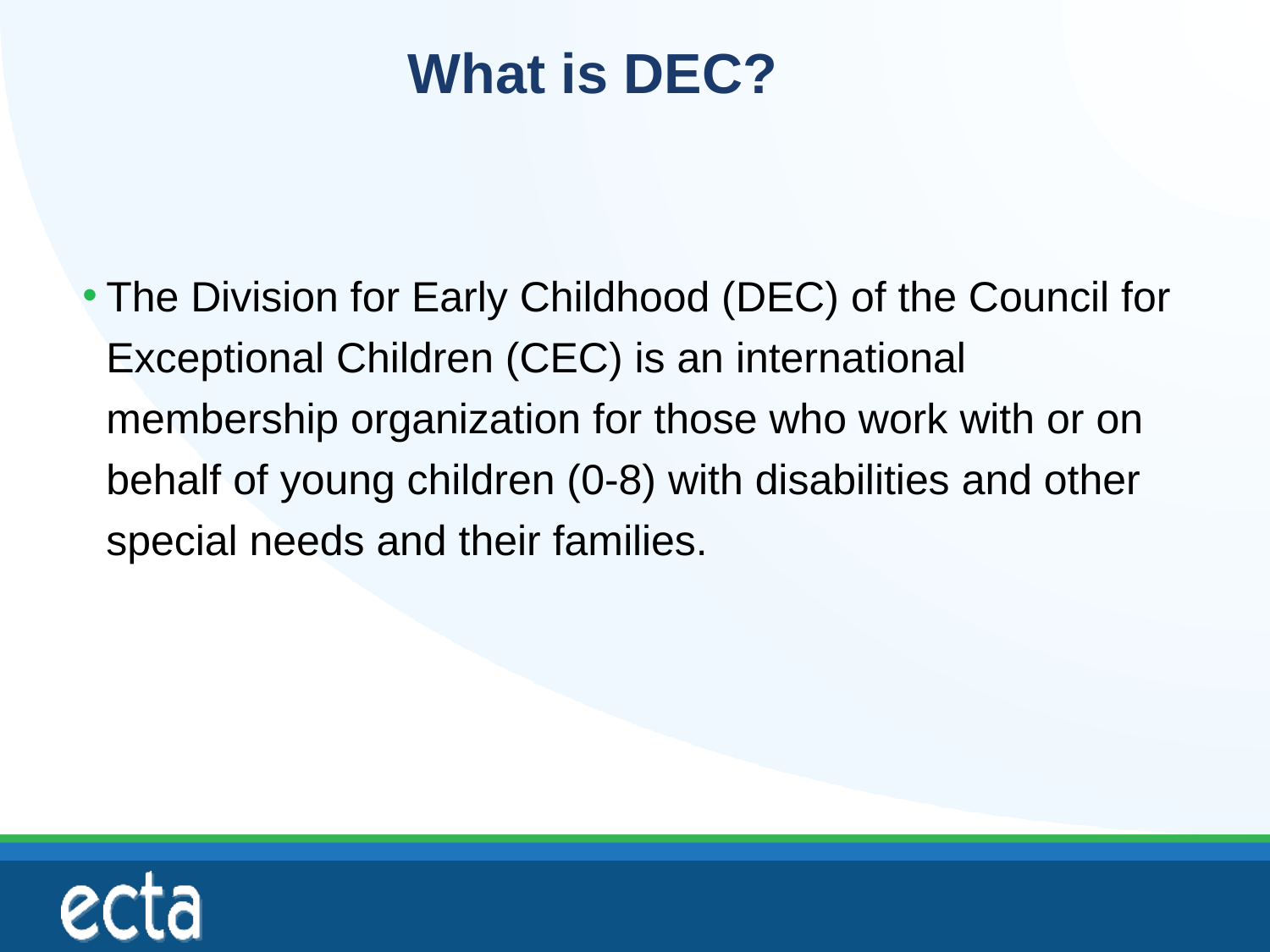

# What is DEC?

The Division for Early Childhood (DEC) of the Council for Exceptional Children (CEC) is an international membership organization for those who work with or on behalf of young children (0-8) with disabilities and other special needs and their families. ​